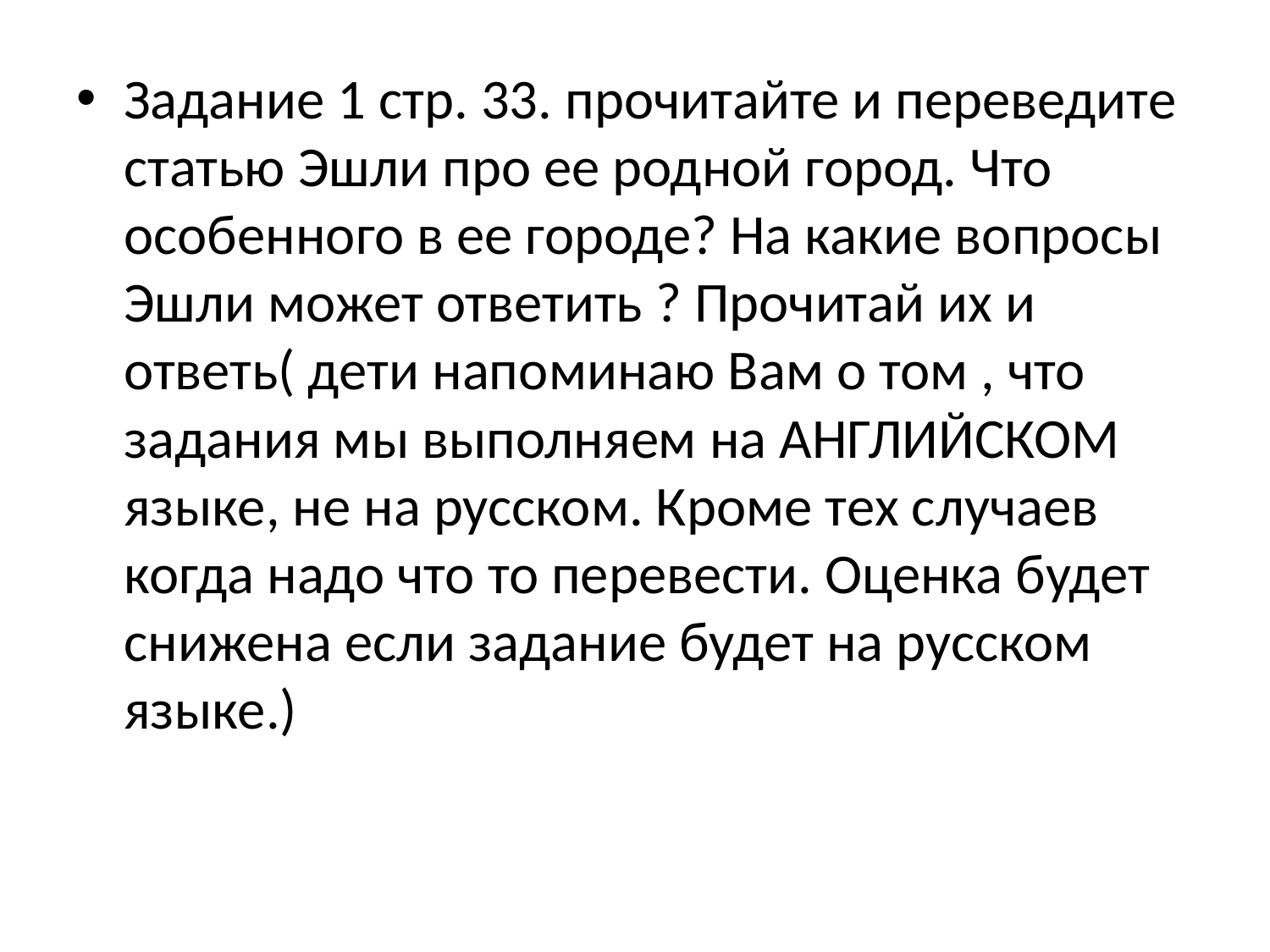

Задание 1 стр. 33. прочитайте и переведите статью Эшли про ее родной город. Что особенного в ее городе? На какие вопросы Эшли может ответить ? Прочитай их и ответь( дети напоминаю Вам о том , что задания мы выполняем на АНГЛИЙСКОМ языке, не на русском. Кроме тех случаев когда надо что то перевести. Оценка будет снижена если задание будет на русском языке.)